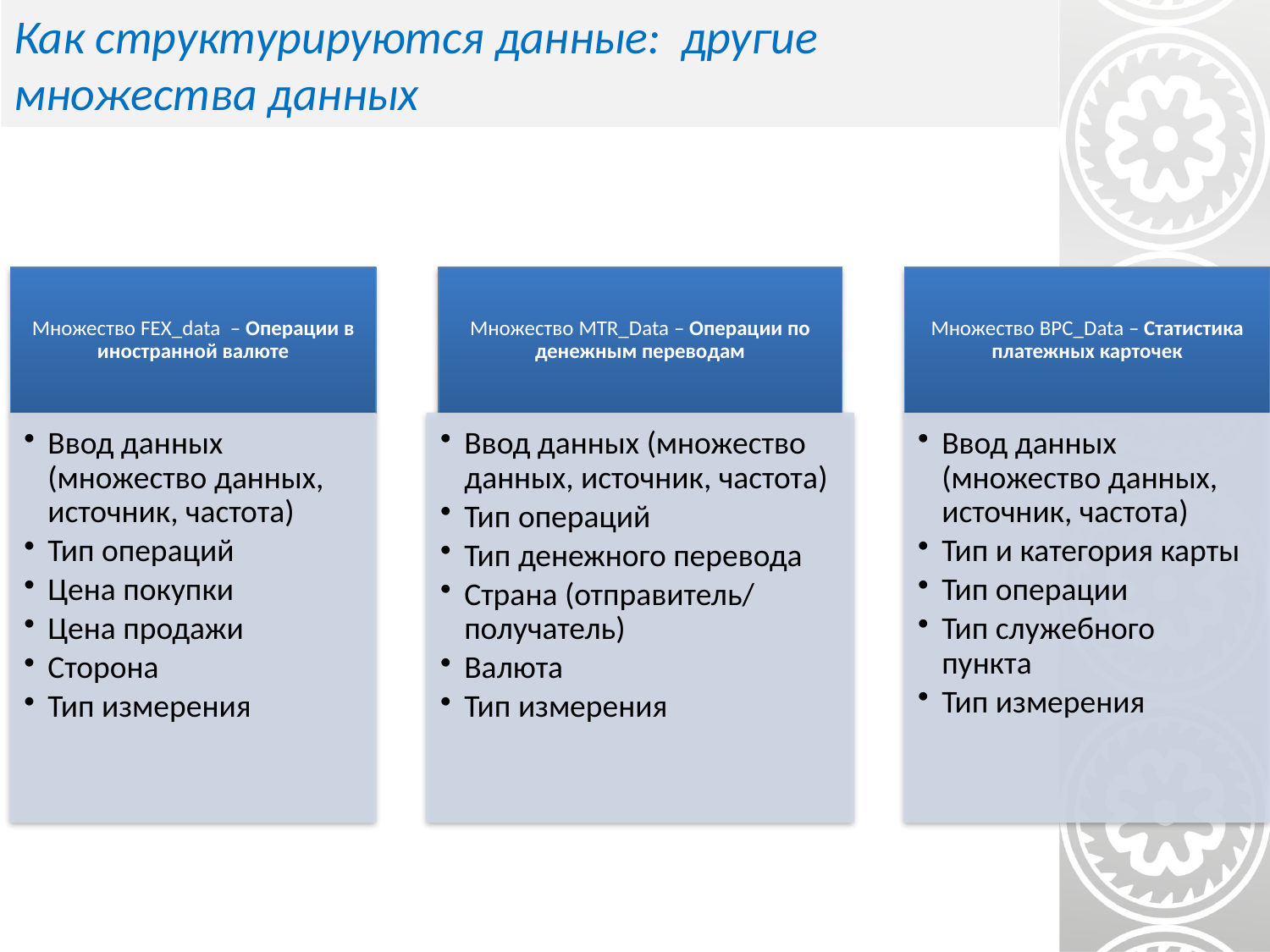

# Как структурируются данные:  другие множества данных
Множество FEX_data  – Операции в иностранной валюте
Ввод данных (множество данных, источник, частота)
Тип операций
Цена покупки
Цена продажи
Сторона
Тип измерения
Множество MTR_Data – Операции по денежным переводам
Ввод данных (множество данных, источник, частота)
Тип операций
Тип денежного перевода
Страна (отправитель/ получатель)
Валюта
Тип измерения

Множество BPC_Data – Статистика платежных карточек
Ввод данных (множество данных, источник, частота)
Тип и категория карты
Тип операции
Тип служебного пункта
Тип измерения